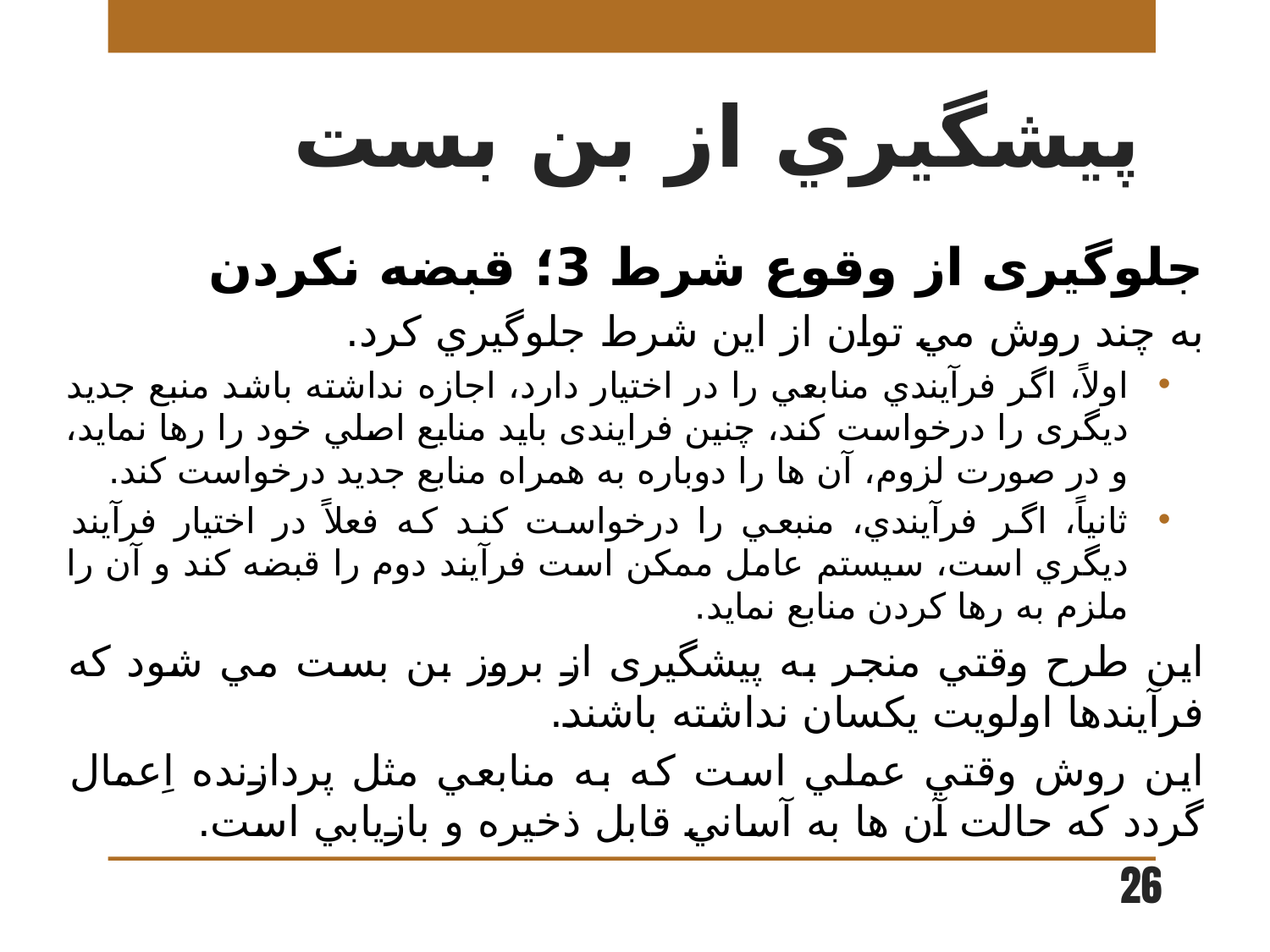

# پيشگيري از بن بست
جلوگیری از وقوع شرط 3؛ قبضه نكردن
به چند روش مي توان از اين شرط جلوگيري كرد.
اولاً، اگر فرآيندي منابعي را در اختيار دارد، اجازه نداشته باشد منبع جدید دیگری را درخواست كند، چنین فرایندی بايد منابع اصلي خود را رها نمايد، و در صورت لزوم، آن ها را دوباره به همراه منابع جدید درخواست كند.
ثانياً، اگر فرآيندي، منبعي را درخواست كند كه فعلاً در اختيار فرآيند ديگري است، سيستم عامل ممكن است فرآيند دوم را قبضه كند و آن را ملزم به رها كردن منابع نمايد.
اين طرح وقتي منجر به پیشگیری از بروز بن بست مي شود كه فرآيندها اولويت يكسان نداشته باشند.
اين روش وقتي عملي است كه به منابعي مثل پردازنده اِعمال گردد كه حالت آن ها به آساني قابل ذخيره و بازيابي است.
26